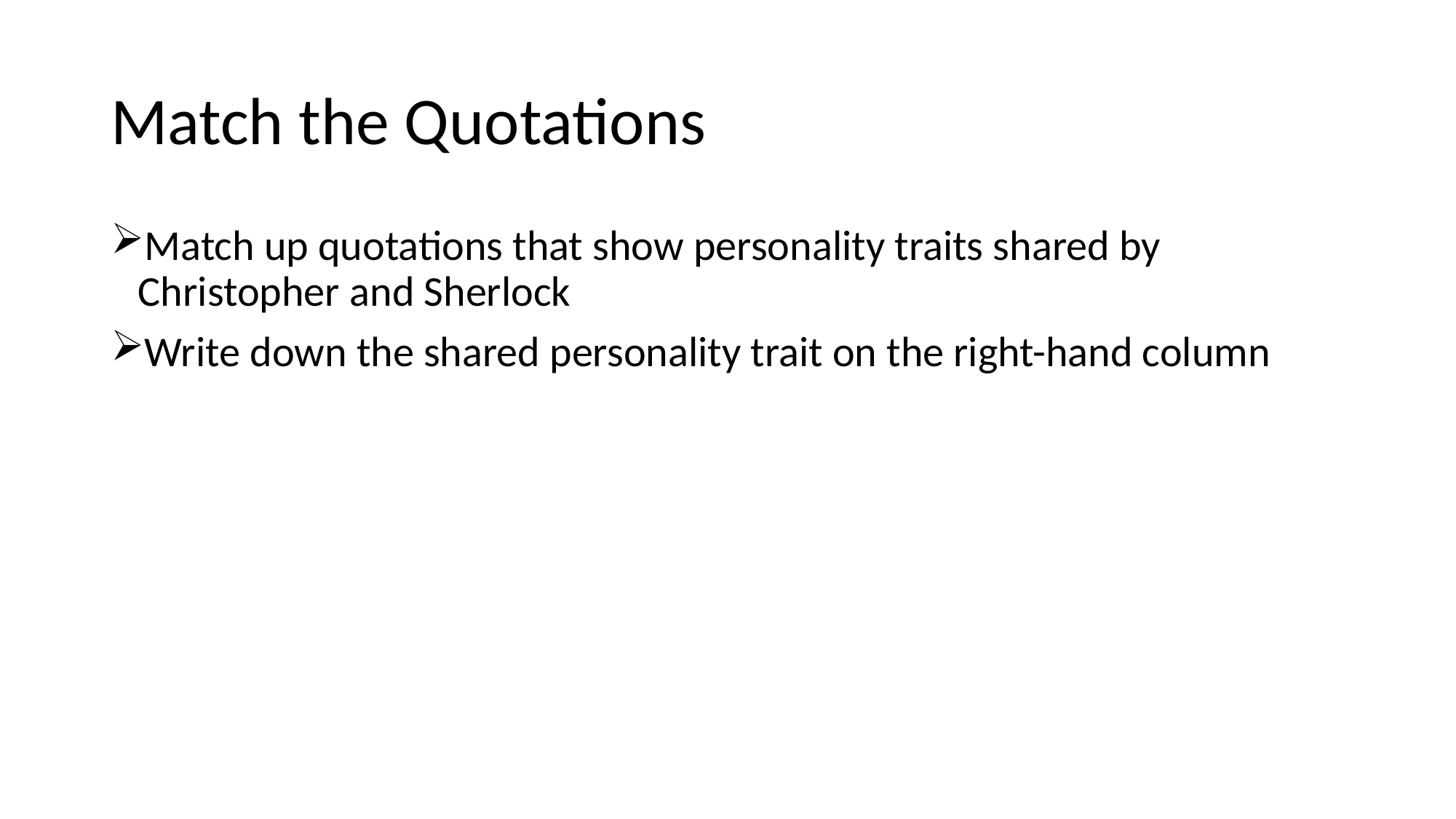

# Match the Quotations
Match up quotations that show personality traits shared by Christopher and Sherlock
Write down the shared personality trait on the right-hand column